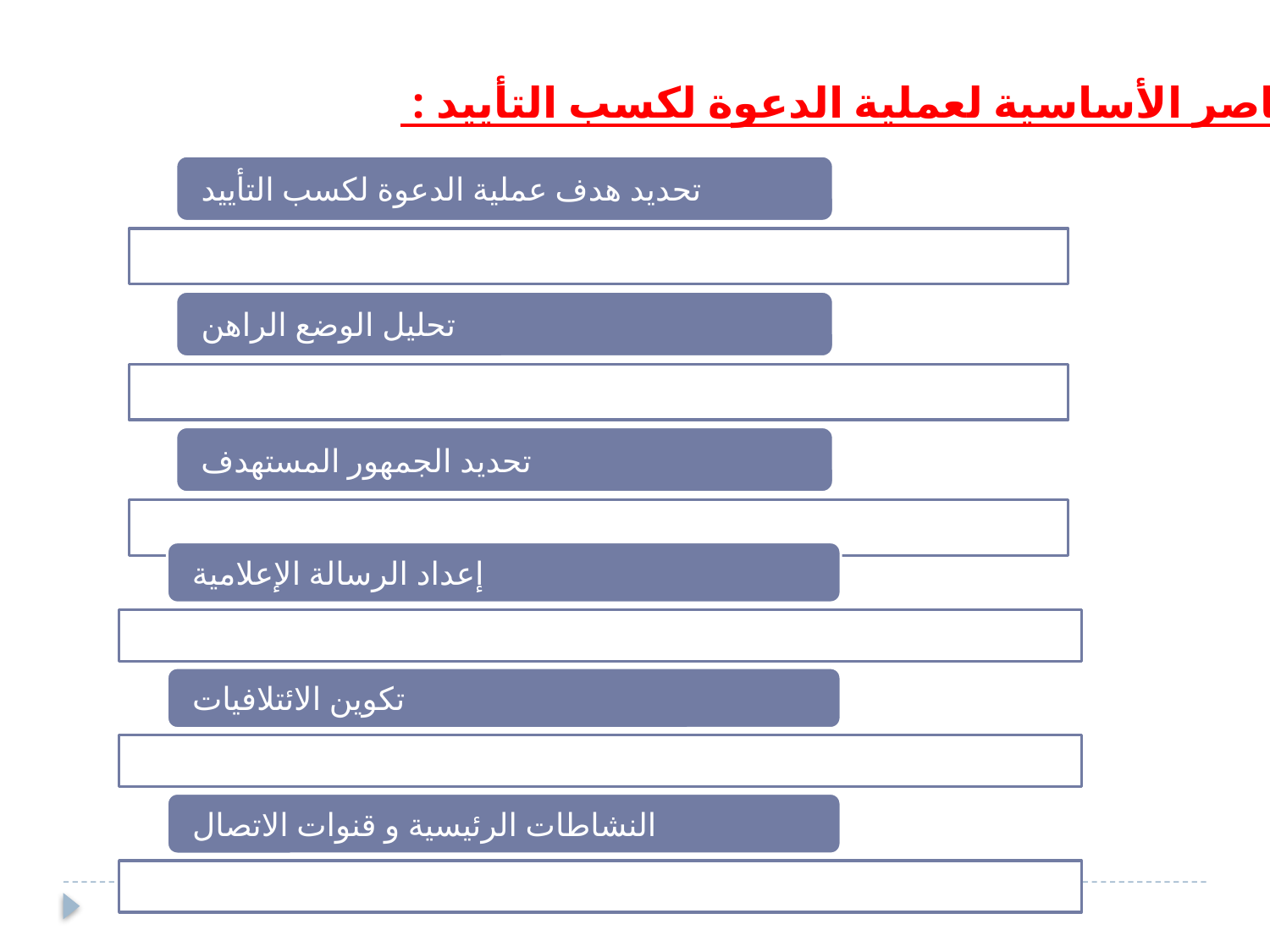

العناصر الأساسية لعملية الدعوة لكسب التأييد :

تحديد هدف عملية الدعوة لكسب التأييد
تحليل الوضع الراهن
تحديد الجمهور المستهدف